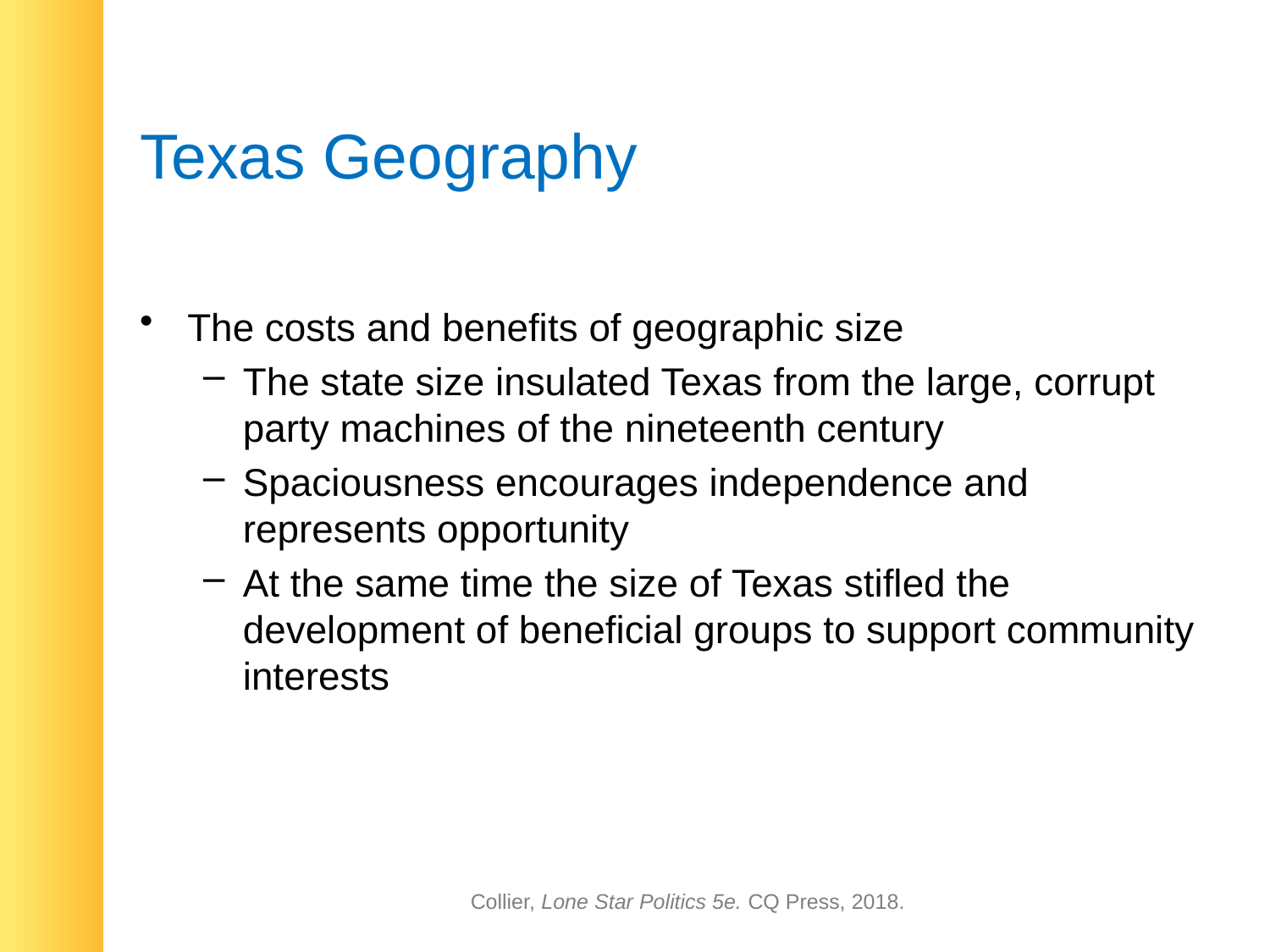

# Texas Geography
The costs and benefits of geographic size
The state size insulated Texas from the large, corrupt party machines of the nineteenth century
Spaciousness encourages independence and represents opportunity
At the same time the size of Texas stifled the development of beneficial groups to support community interests
Collier, Lone Star Politics 5e. CQ Press, 2018.